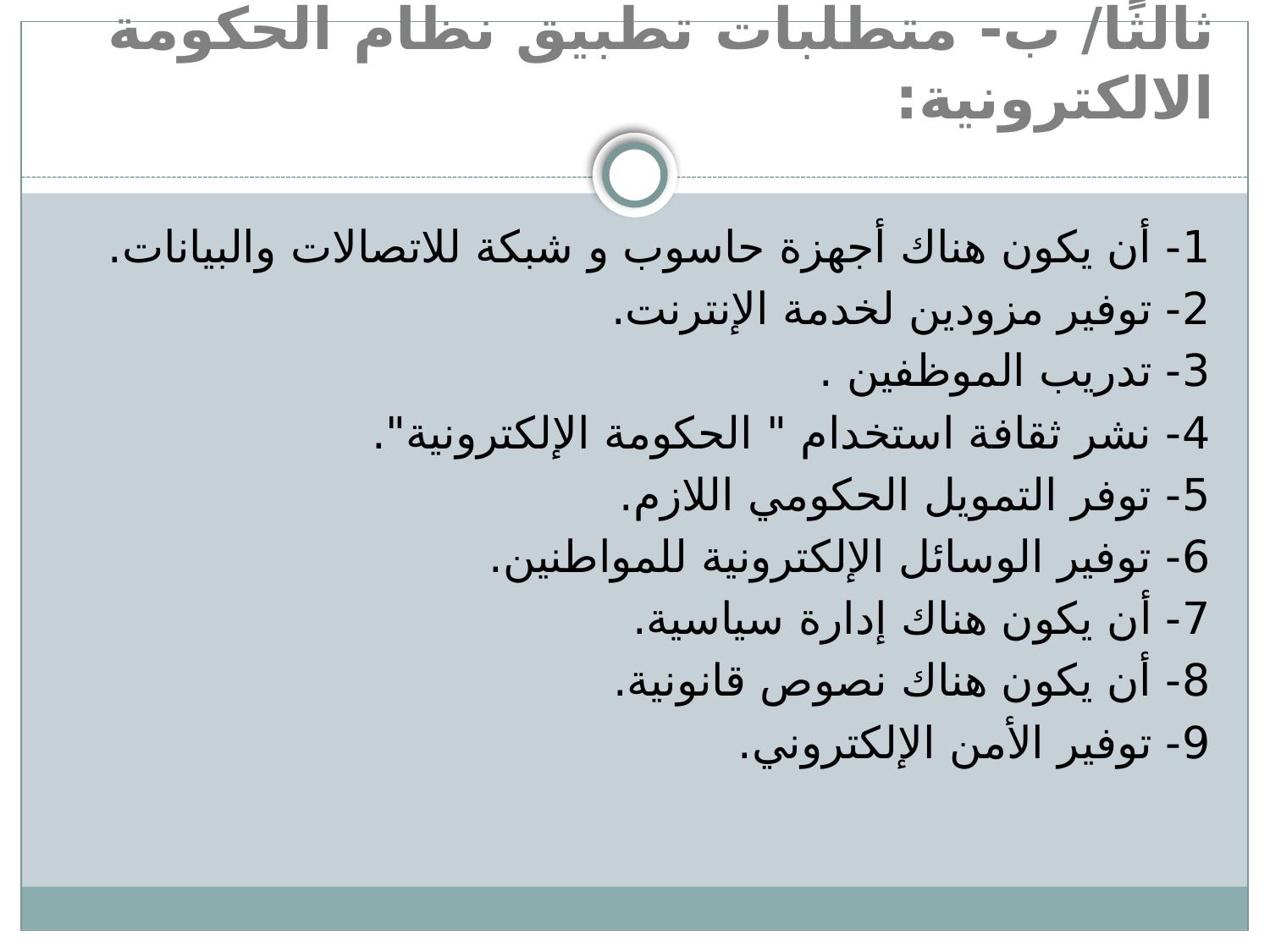

# ثالثًا/ ب- متطلبات تطبيق نظام الحكومة الالكترونية:
1- أن يكون هناك أجهزة حاسوب و شبكة للاتصالات والبيانات.
2- توفير مزودين لخدمة الإنترنت.
3- تدريب الموظفين .
4- نشر ثقافة استخدام " الحكومة الإلكترونية".
5- توفر التمويل الحكومي اللازم.
6- توفير الوسائل الإلكترونية للمواطنين.
7- أن يكون هناك إدارة سياسية.
8- أن يكون هناك نصوص قانونية.
9- توفير الأمن الإلكتروني.